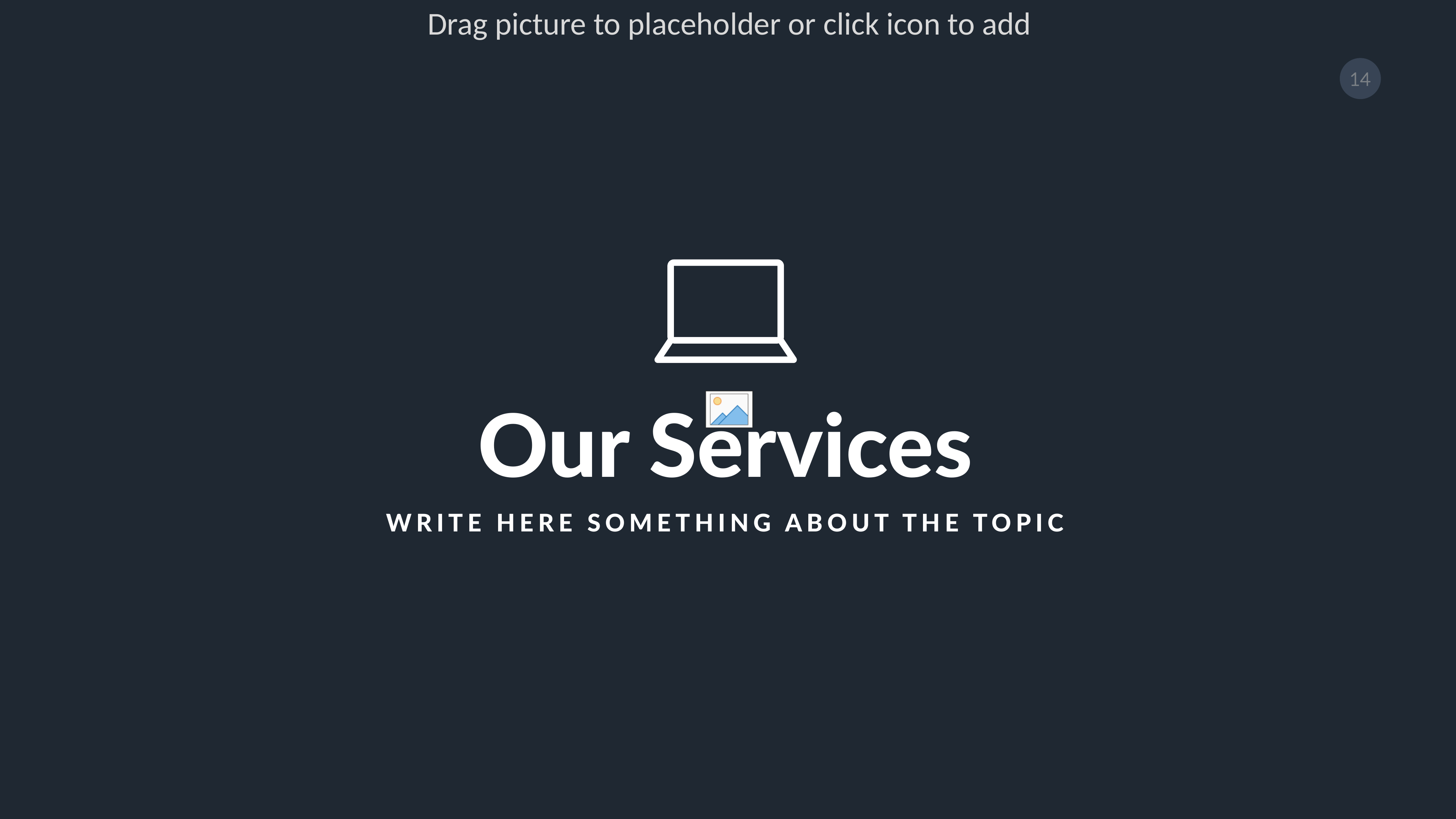

Our Services
WRITE HERE SOMETHING ABOUT THE TOPIC